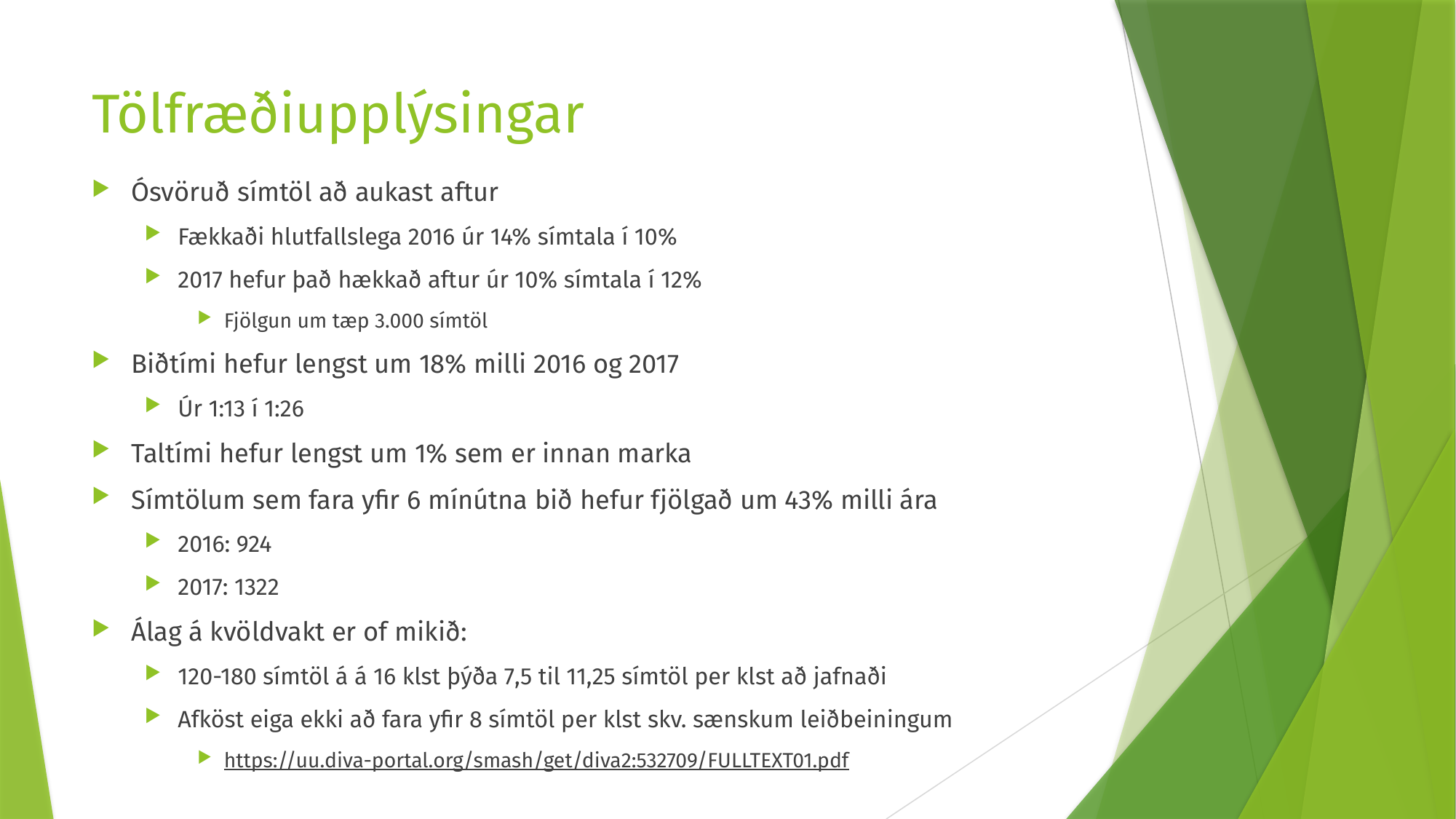

# Tölfræðiupplýsingar
Ósvöruð símtöl að aukast aftur
Fækkaði hlutfallslega 2016 úr 14% símtala í 10%
2017 hefur það hækkað aftur úr 10% símtala í 12%
Fjölgun um tæp 3.000 símtöl
Biðtími hefur lengst um 18% milli 2016 og 2017
Úr 1:13 í 1:26
Taltími hefur lengst um 1% sem er innan marka
Símtölum sem fara yfir 6 mínútna bið hefur fjölgað um 43% milli ára
2016: 924
2017: 1322
Álag á kvöldvakt er of mikið:
120-180 símtöl á á 16 klst þýða 7,5 til 11,25 símtöl per klst að jafnaði
Afköst eiga ekki að fara yfir 8 símtöl per klst skv. sænskum leiðbeiningum
https://uu.diva-portal.org/smash/get/diva2:532709/FULLTEXT01.pdf